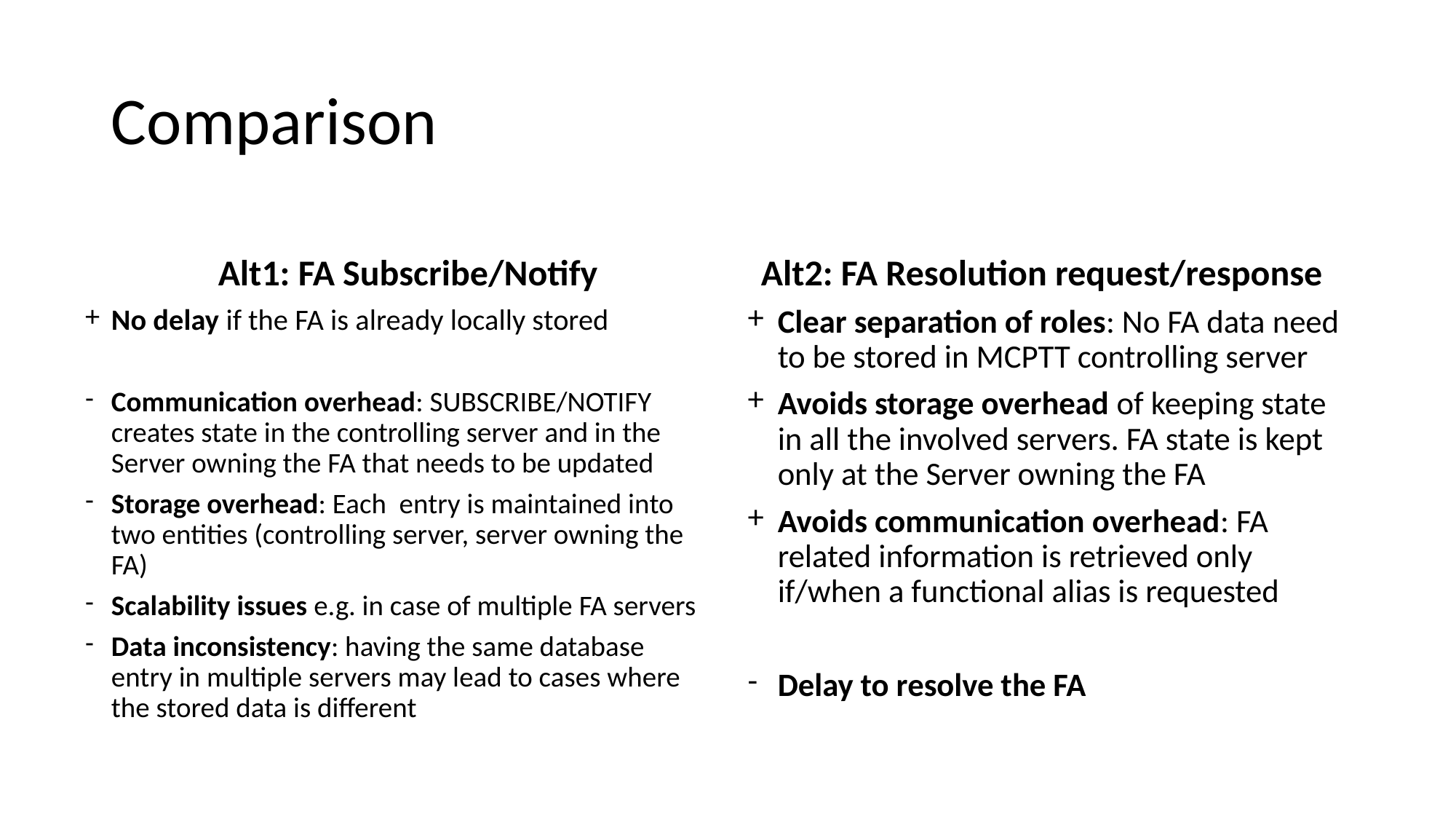

# Comparison
Alt1: FA Subscribe/Notify
Alt2: FA Resolution request/response
No delay if the FA is already locally stored

Communication overhead: SUBSCRIBE/NOTIFY creates state in the controlling server and in the Server owning the FA that needs to be updated
Storage overhead: Each  entry is maintained into two entities (controlling server, server owning the FA)
Scalability issues e.g. in case of multiple FA servers
Data inconsistency: having the same database entry in multiple servers may lead to cases where the stored data is different

Clear separation of roles: No FA data need to be stored in MCPTT controlling server
Avoids storage overhead of keeping state in all the involved servers. FA state is kept only at the Server owning the FA
Avoids communication overhead: FA related information is retrieved only if/when a functional alias is requested

Delay to resolve the FA